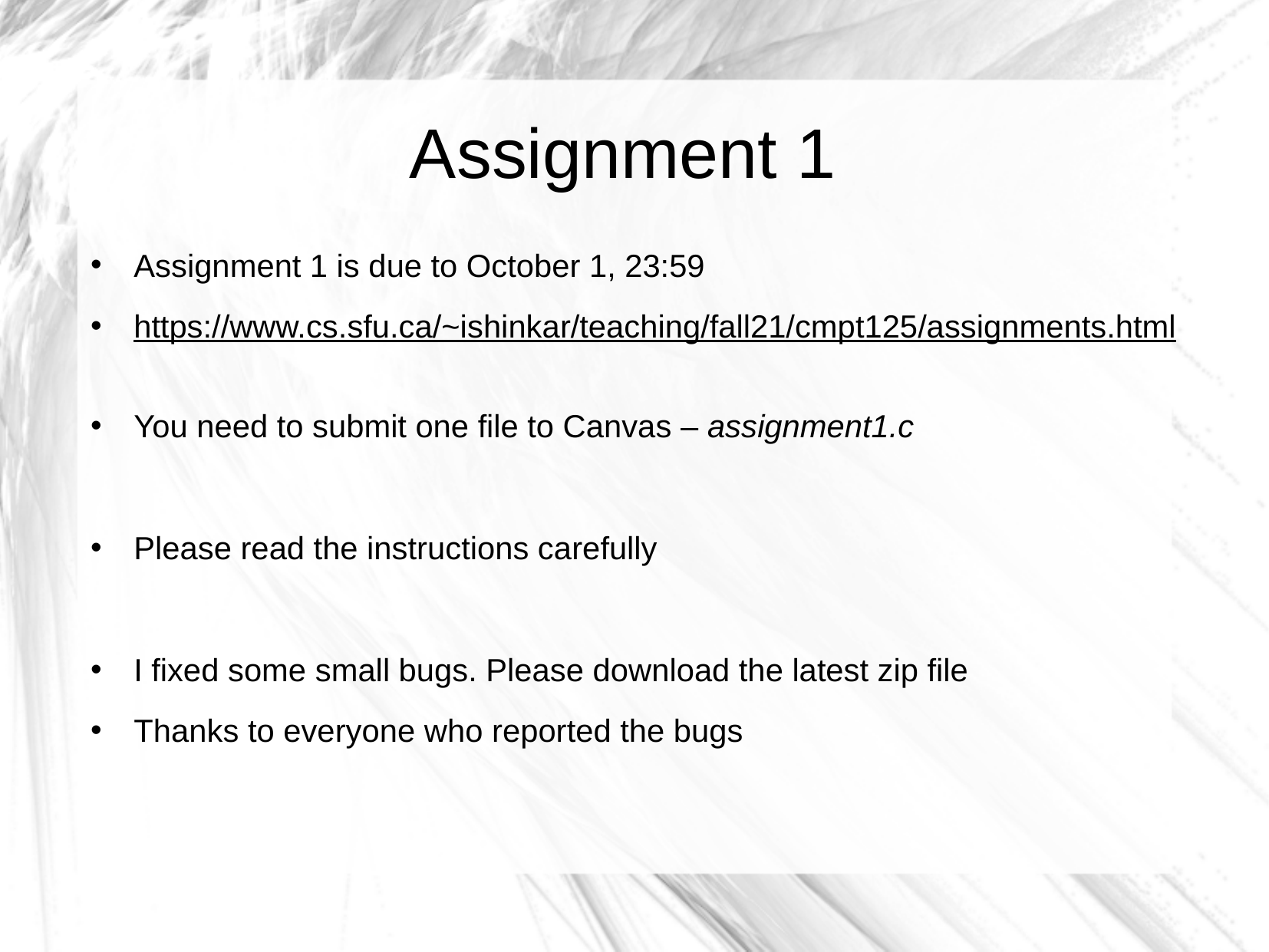

Assignment 1
Assignment 1 is due to October 1, 23:59
https://www.cs.sfu.ca/~ishinkar/teaching/fall21/cmpt125/assignments.html
You need to submit one file to Canvas – assignment1.c

Please read the instructions carefully

I fixed some small bugs. Please download the latest zip file
Thanks to everyone who reported the bugs